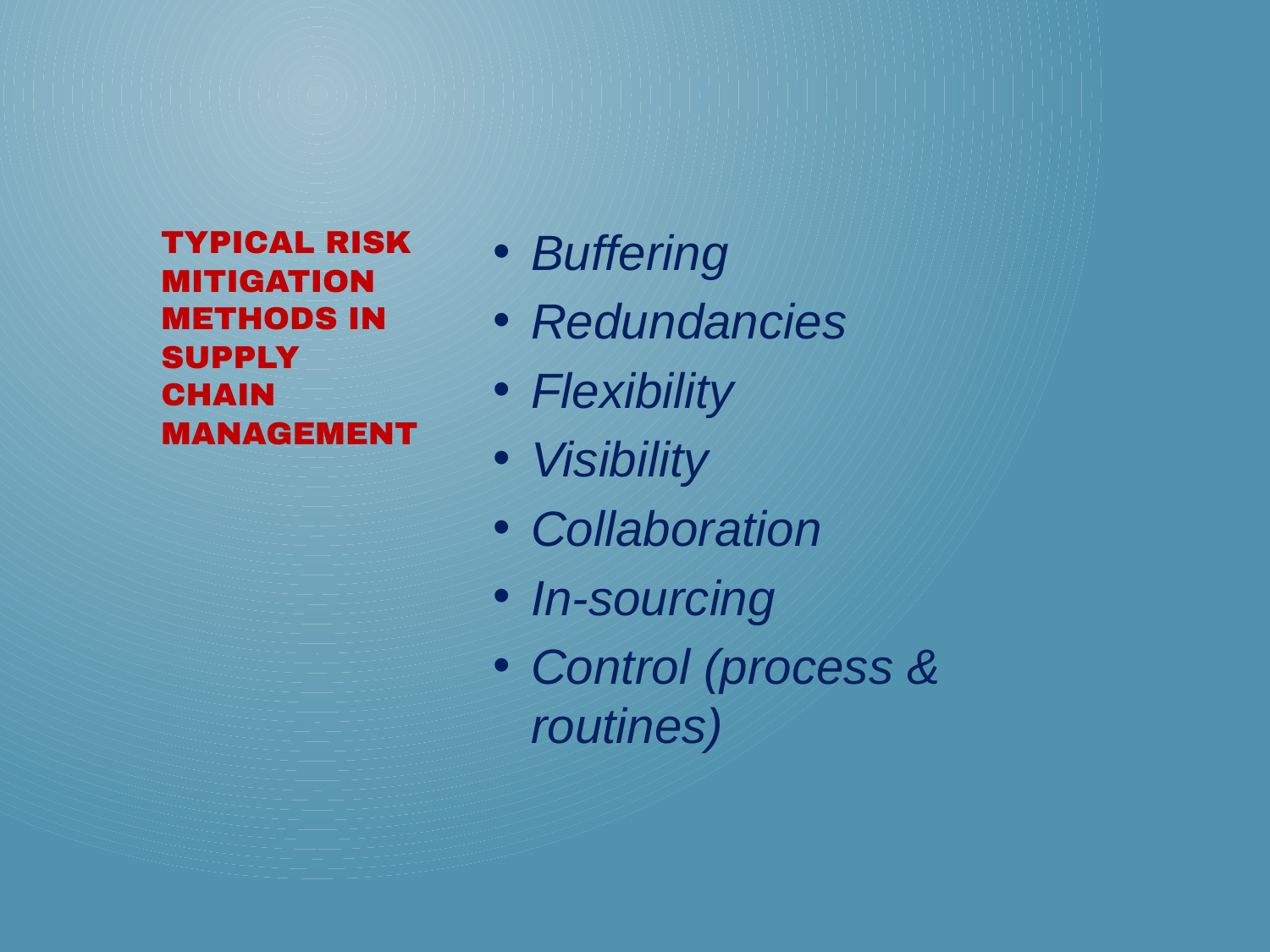

Buffering
Redundancies
Flexibility
Visibility
Collaboration
In-sourcing
Control (process & routines)

# Typical risk mitigation methods in supply chain management